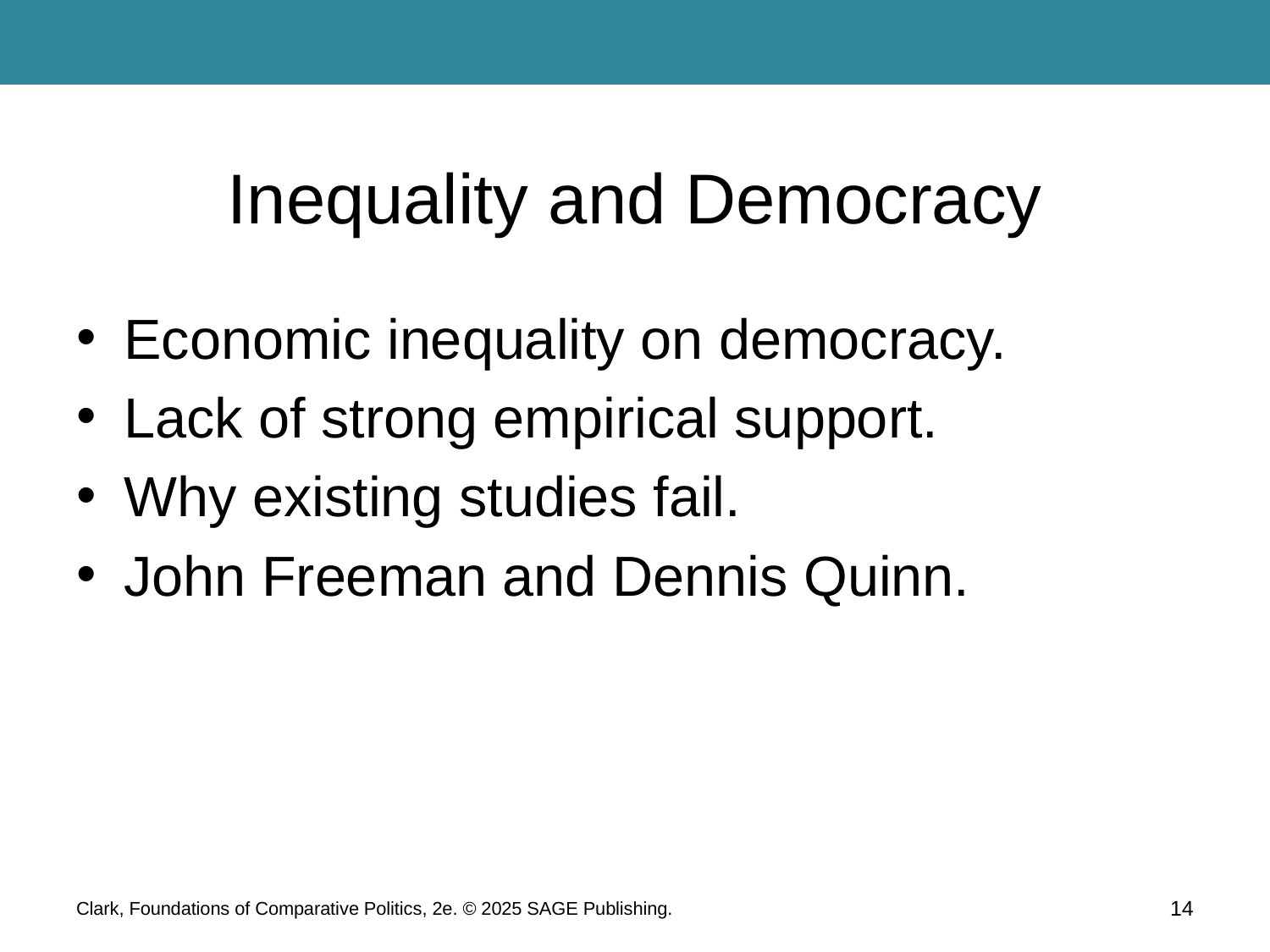

# Inequality and Democracy
Economic inequality on democracy.
Lack of strong empirical support.
Why existing studies fail.
John Freeman and Dennis Quinn.
Clark, Foundations of Comparative Politics, 2e. © 2025 SAGE Publishing.
14